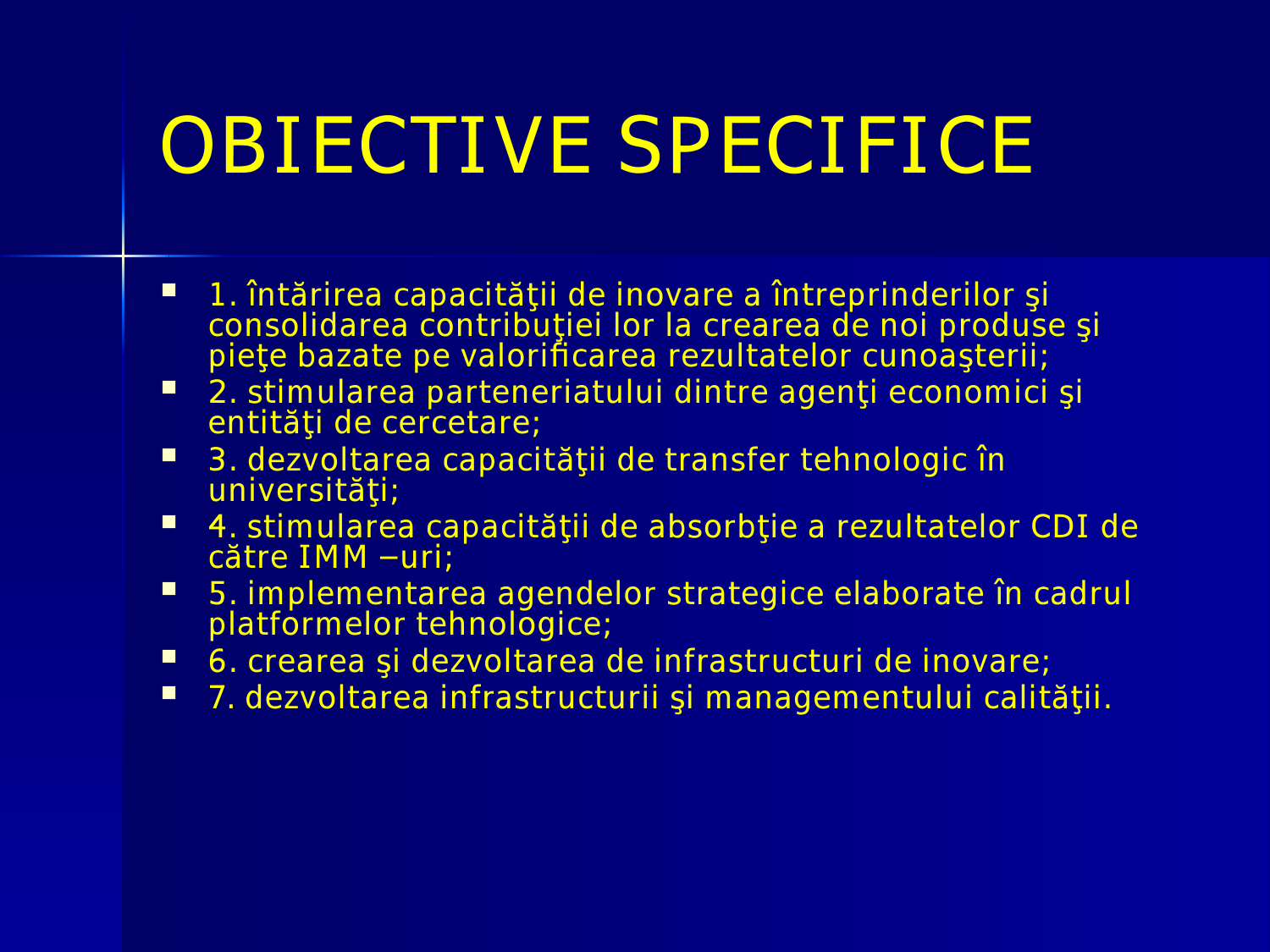

# OBIECTIVE SPECIFICE
1. întărirea capacităţii de inovare a întreprinderilor şi consolidarea contribuţiei lor la crearea de noi produse şi pieţe bazate pe valorificarea rezultatelor cunoaşterii;
2. stimularea parteneriatului dintre agenţi economici şi entităţi de cercetare;
3. dezvoltarea capacităţii de transfer tehnologic în universităţi;
4. stimularea capacităţii de absorbţie a rezultatelor CDI de către IMM –uri;
5. implementarea agendelor strategice elaborate în cadrul platformelor tehnologice;
6. crearea şi dezvoltarea de infrastructuri de inovare;
7. dezvoltarea infrastructurii şi managementului calităţii.